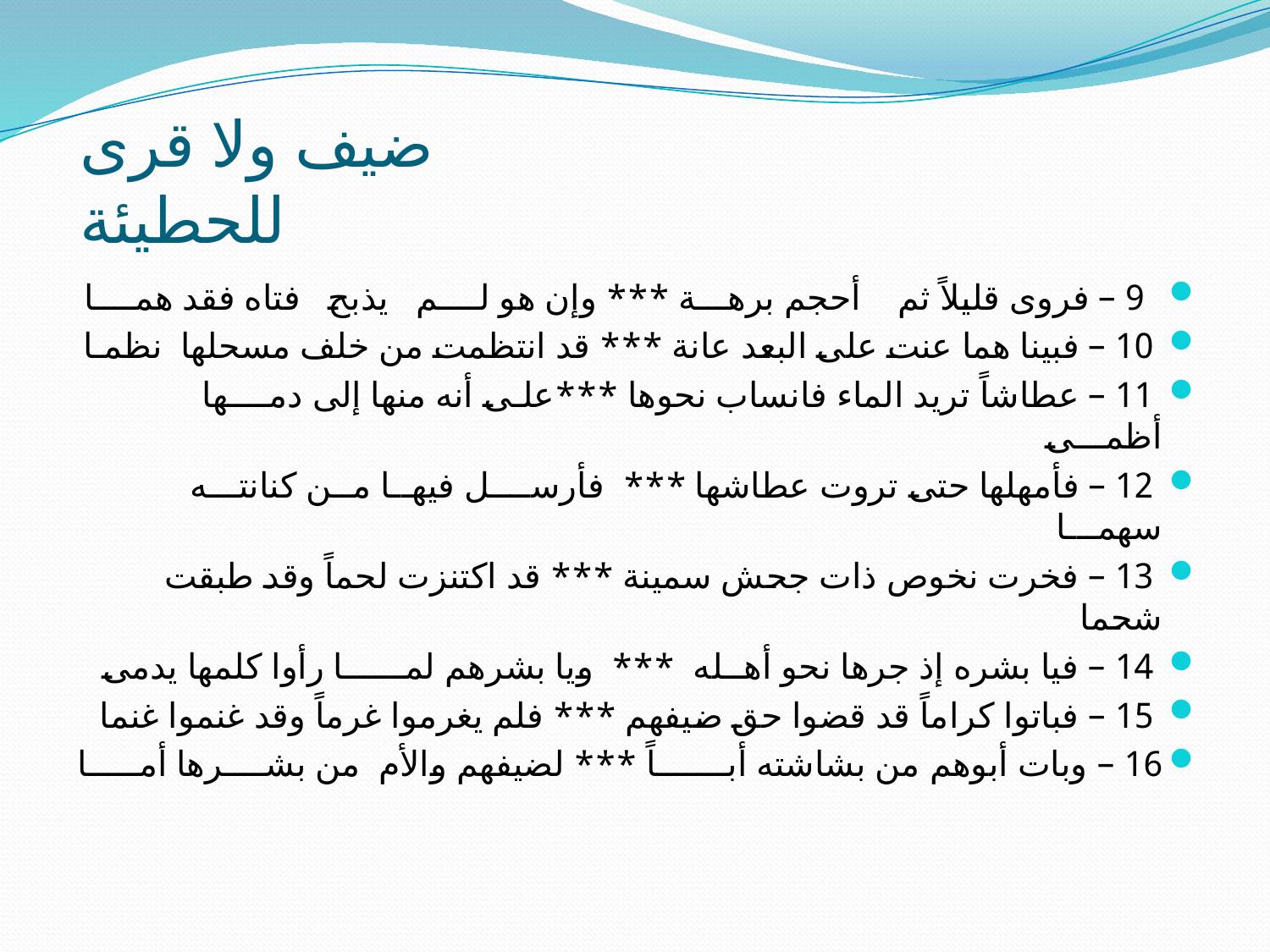

# ضيف ولا قرى للحطيئة
  9 – فروى قليلاً ثم    أحجم برهـــة *** وإن هو لــــم   يذبح   فتاه فقد همــــا
 10 – فبينا هما عنت على البعد عانة *** قد انتظمت من خلف مسحلها  نظمـا
 11 – عطاشاً تريد الماء فانساب نحوها ***علـى أنه منها إلى دمــــها أظمـــى
 12 – فأمهلها حتى تروت عطاشها ***  فأرســــل فيهــا مــن كنانتـــه سهمـــا
 13 – فخرت نخوص ذات جحش سمينة *** قد اكتنزت لحماً وقد طبقت شحما
 14 – فيا بشره إذ جرها نحو أهــله  ***  ويا بشرهم لمــــــا رأوا كلمها يدمى
 15 – فباتوا كراماً قد قضوا حق ضيفهم *** فلم يغرموا غرماً وقد غنموا غنما
16 – وبات أبوهم من بشاشته أبـــــــاً *** لضيفهم والأم  من بشــــرها أمـــــا